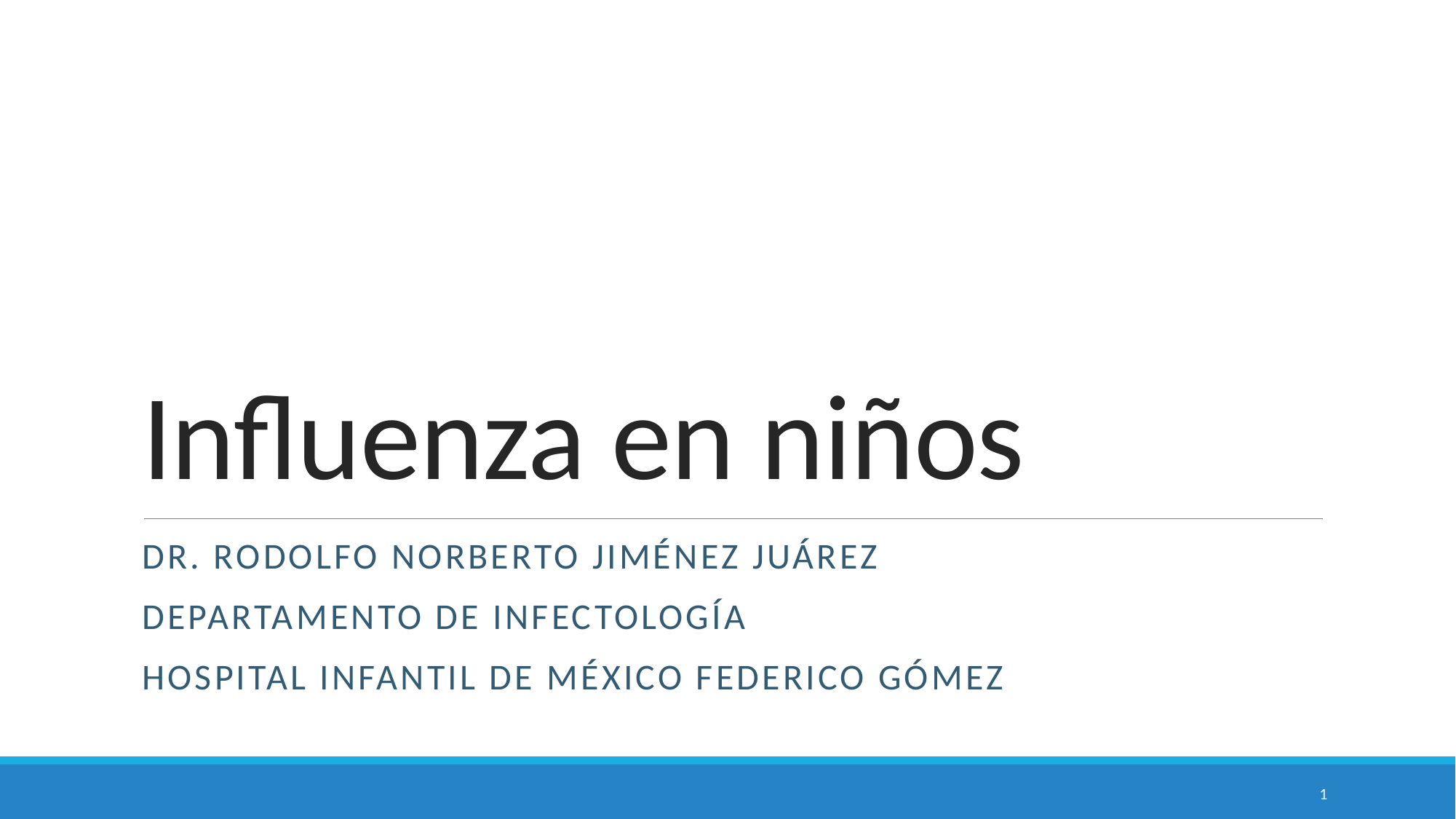

# Influenza en niños
Dr. Rodolfo Norberto Jiménez Juárez
Departamento de Infectología
Hospital Infantil de México Federico Gómez
1